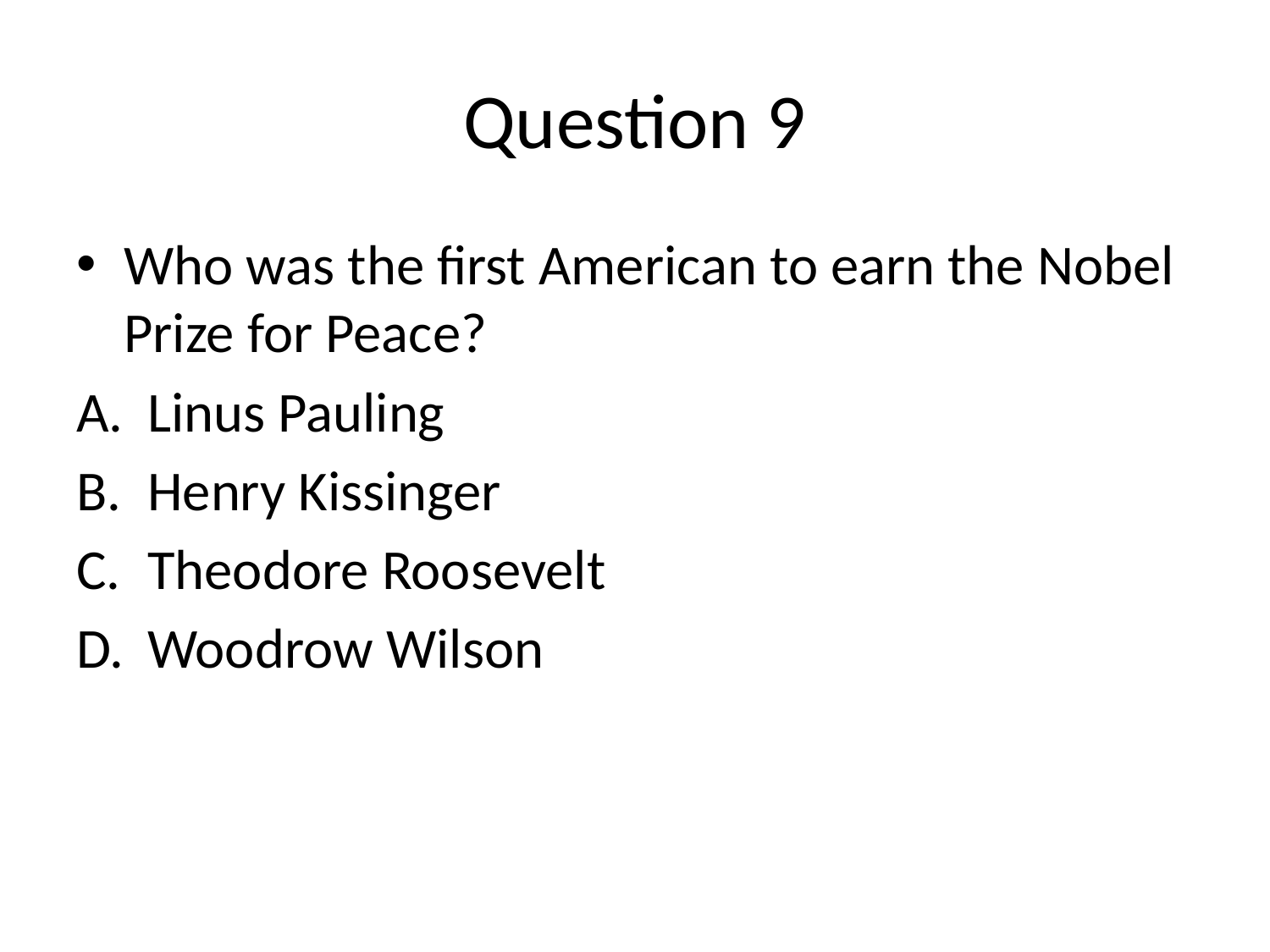

# Question 9
Who was the first American to earn the Nobel Prize for Peace?
Linus Pauling
Henry Kissinger
Theodore Roosevelt
Woodrow Wilson